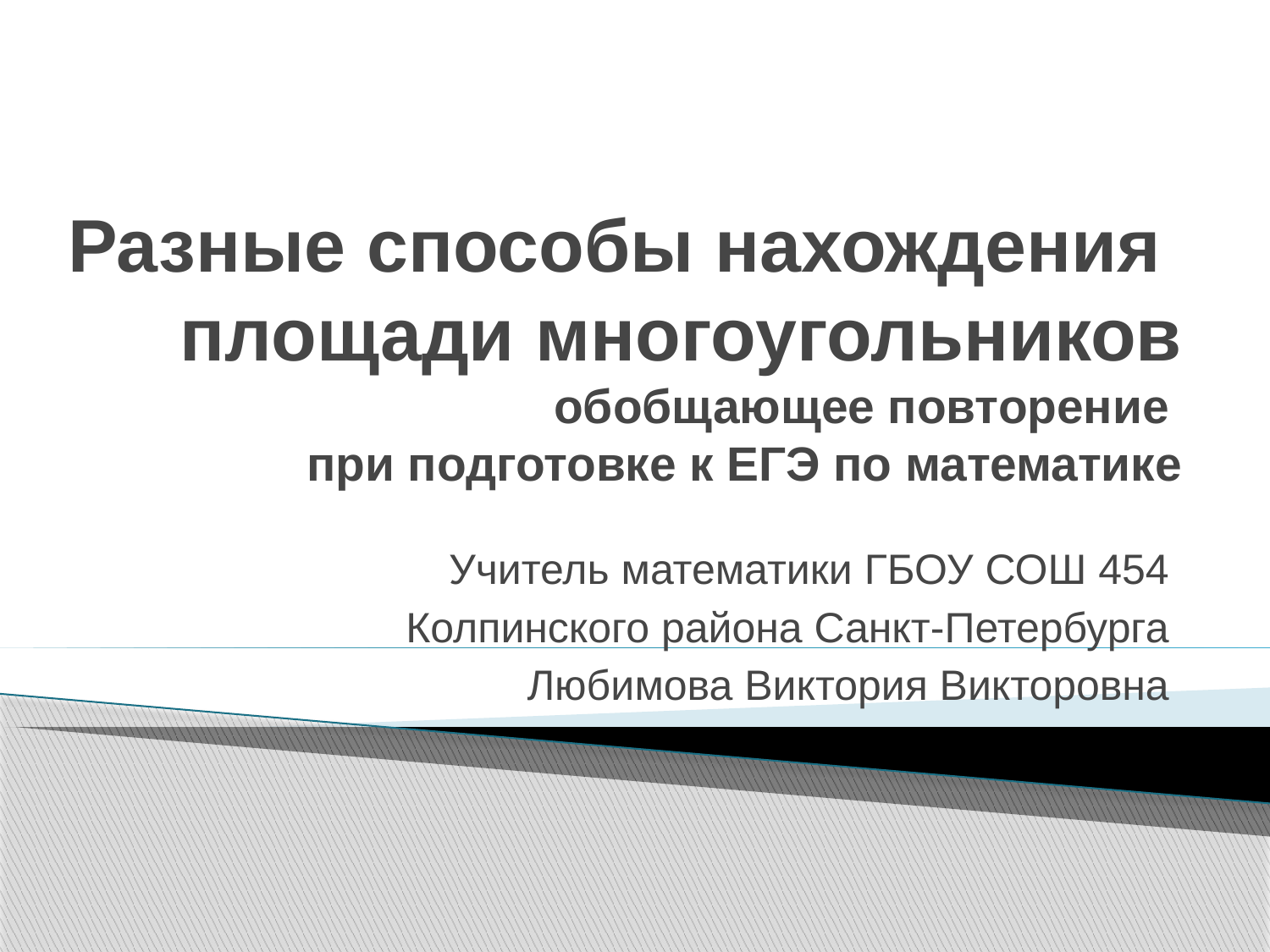

# Разные способы нахождения площади многоугольников обобщающее повторение при подготовке к ЕГЭ по математике
Учитель математики ГБОУ СОШ 454
Колпинского района Санкт-Петербурга
Любимова Виктория Викторовна